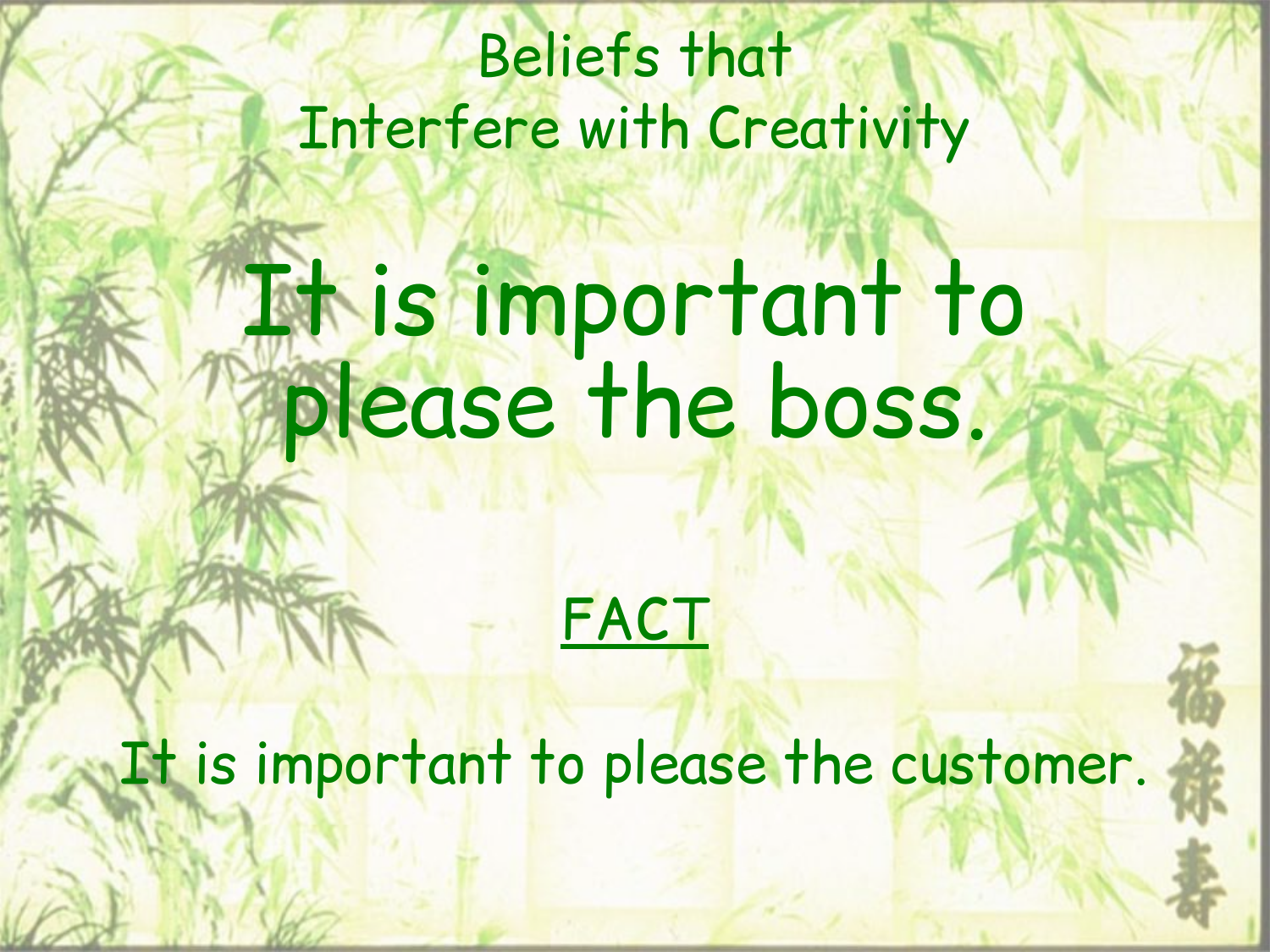

Beliefs that
Interfere with Creativity

It is important to please the boss.

FACT

It is important to please the customer.